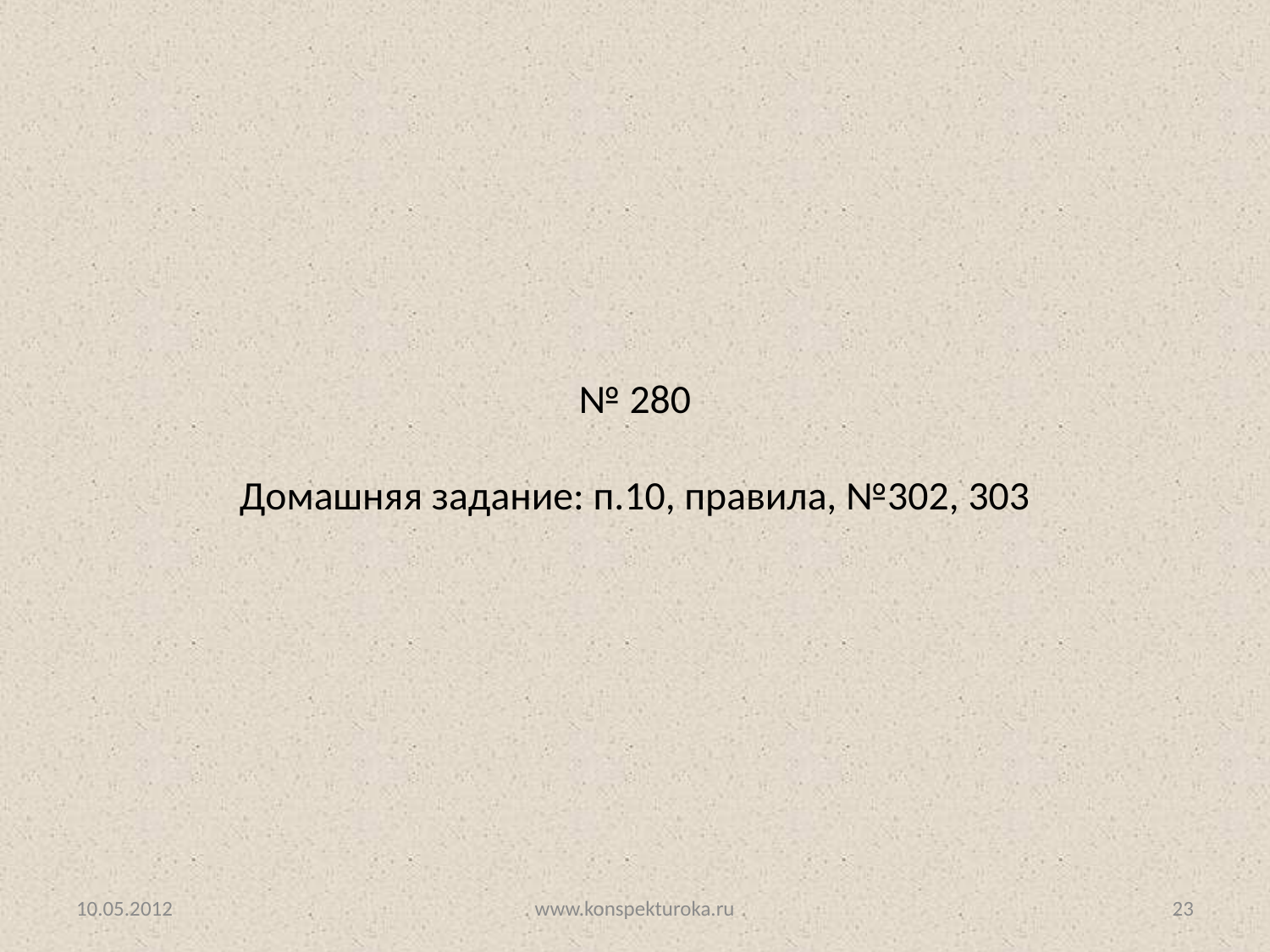

# № 280 Домашняя задание: п.10, правила, №302, 303
10.05.2012
www.konspekturoka.ru
23